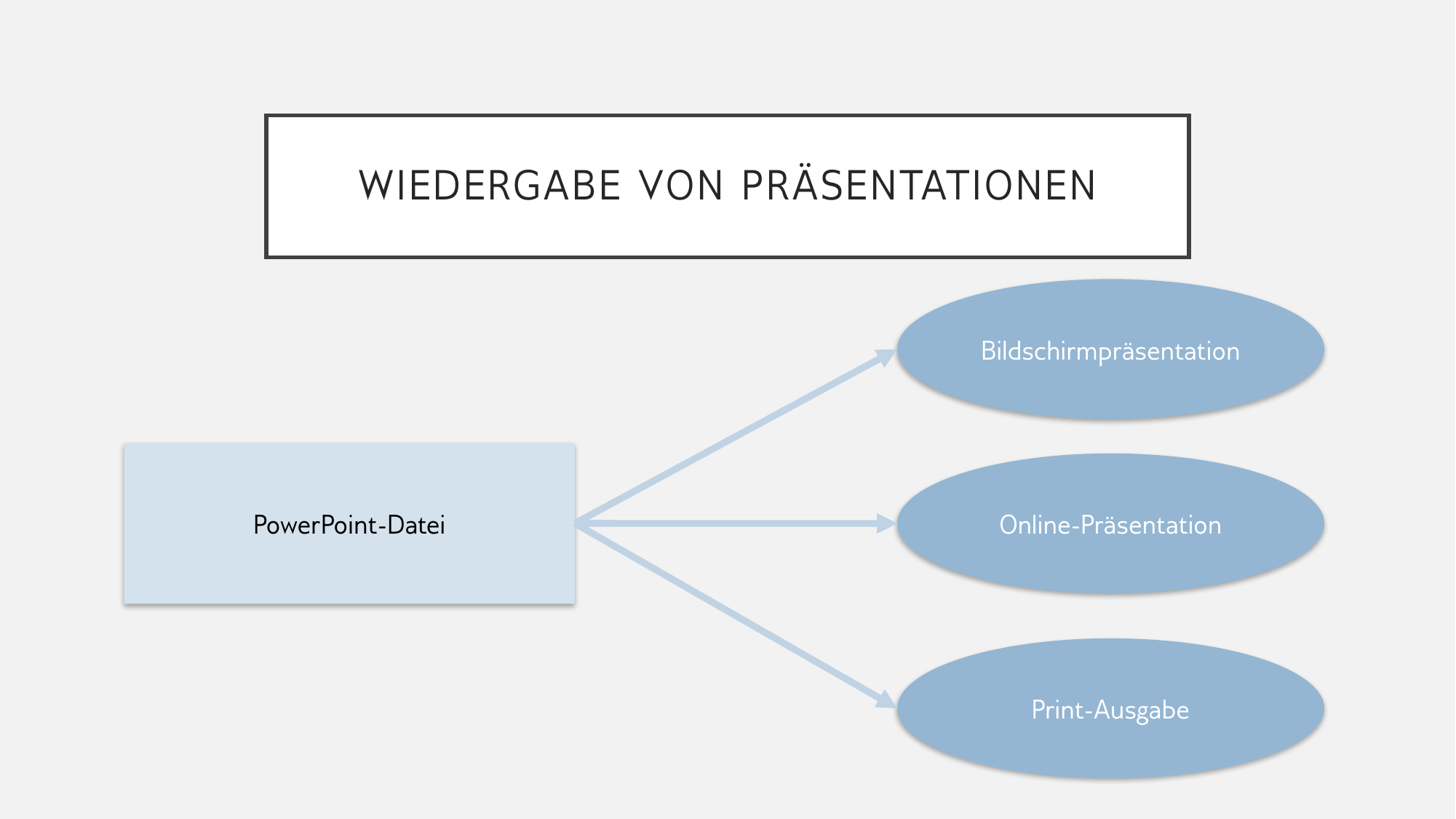

# Wiedergabe von Präsentationen
Bildschirmpräsentation
PowerPoint-Datei
Online-Präsentation
Print-Ausgabe